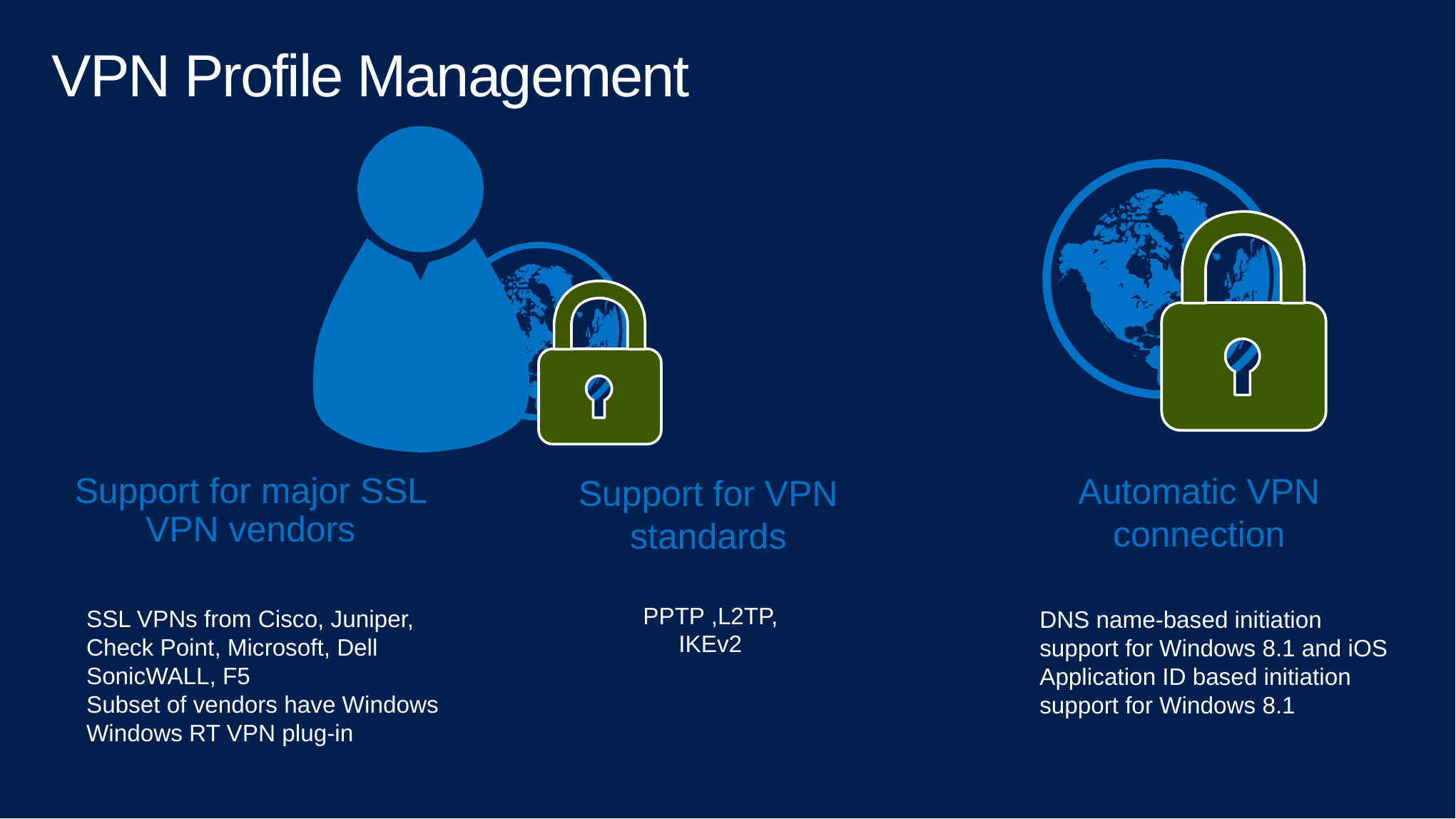

# VPN Profile Management

Support for major SSL VPN vendors
Automatic VPN connection
Support for VPN standards
PPTP ,L2TP, IKEv2
SSL VPNs from Cisco, Juniper, Check Point, Microsoft, Dell SonicWALL, F5
Subset of vendors have Windows Windows RT VPN plug-in
DNS name-based initiation support for Windows 8.1 and iOS
Application ID based initiation support for Windows 8.1